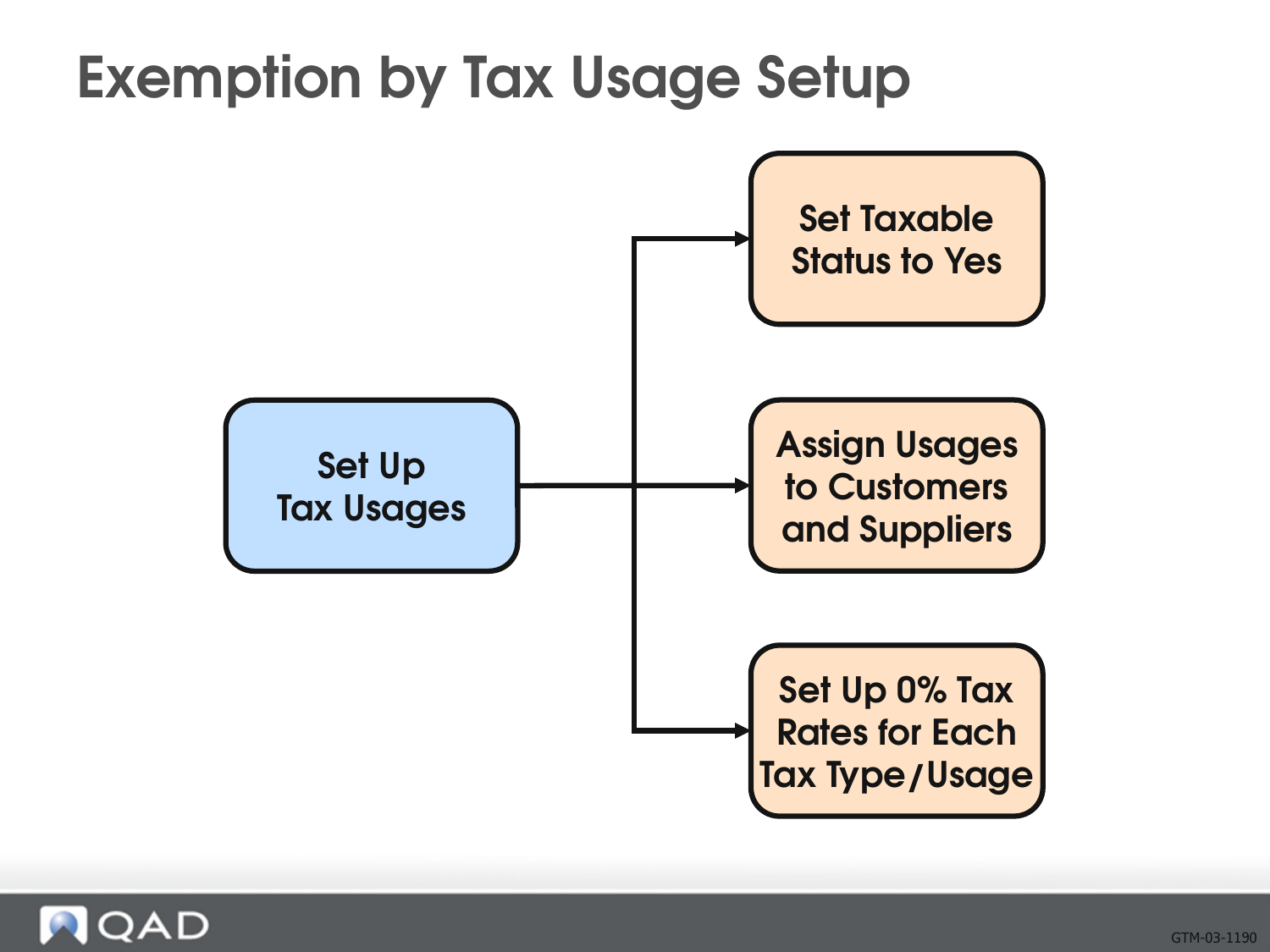

# Exemption by Tax Usage Setup
Set Taxable
Status to Yes
Assign Usages
to Customers
and Suppliers
Set Up
Tax Usages
Set Up 0% Tax
Rates for Each
Tax Type/Usage
GTM-03-1190